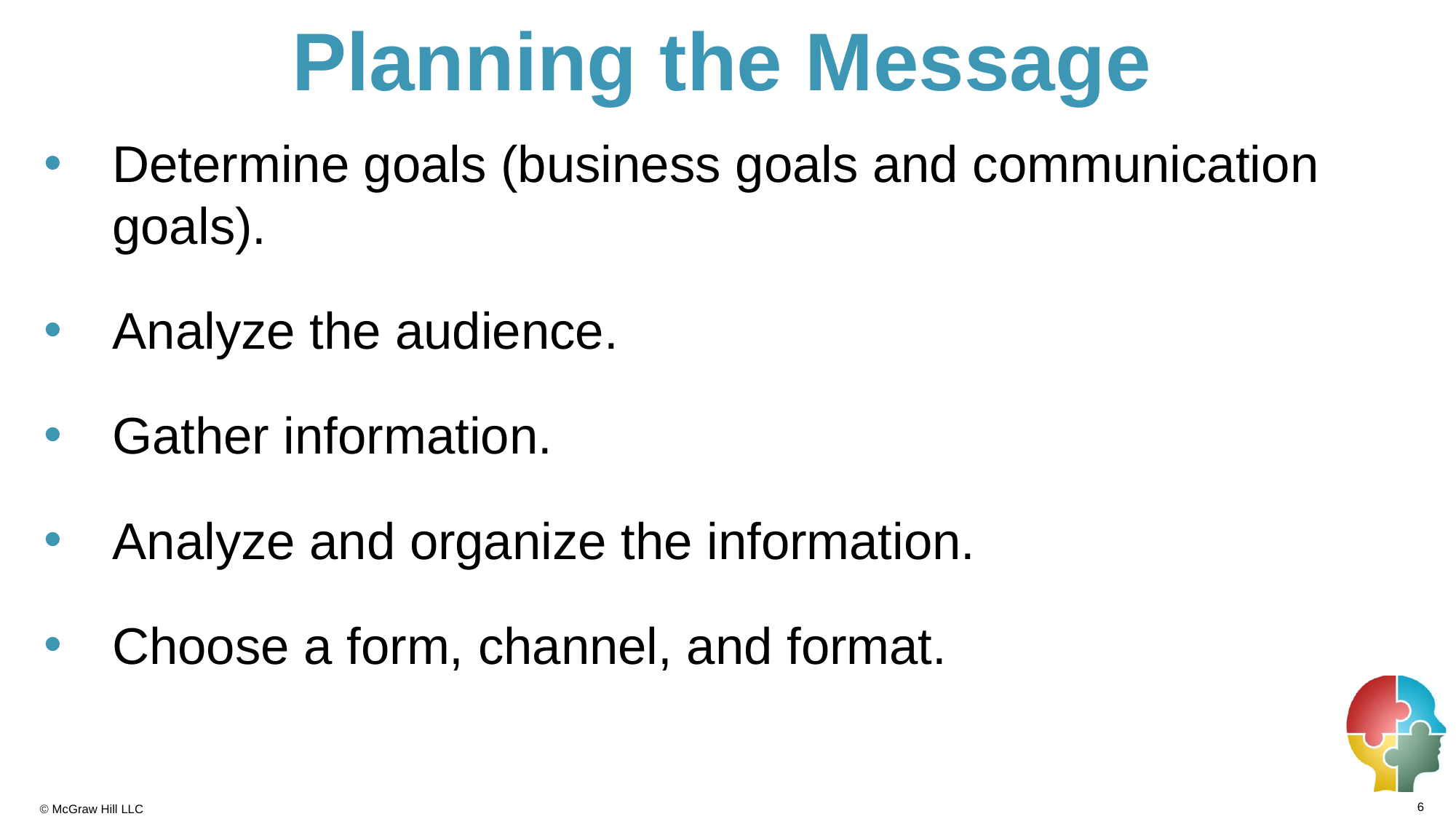

# Planning the Message
Determine goals (business goals and communication goals).
Analyze the audience.
Gather information.
Analyze and organize the information.
Choose a form, channel, and format.
6